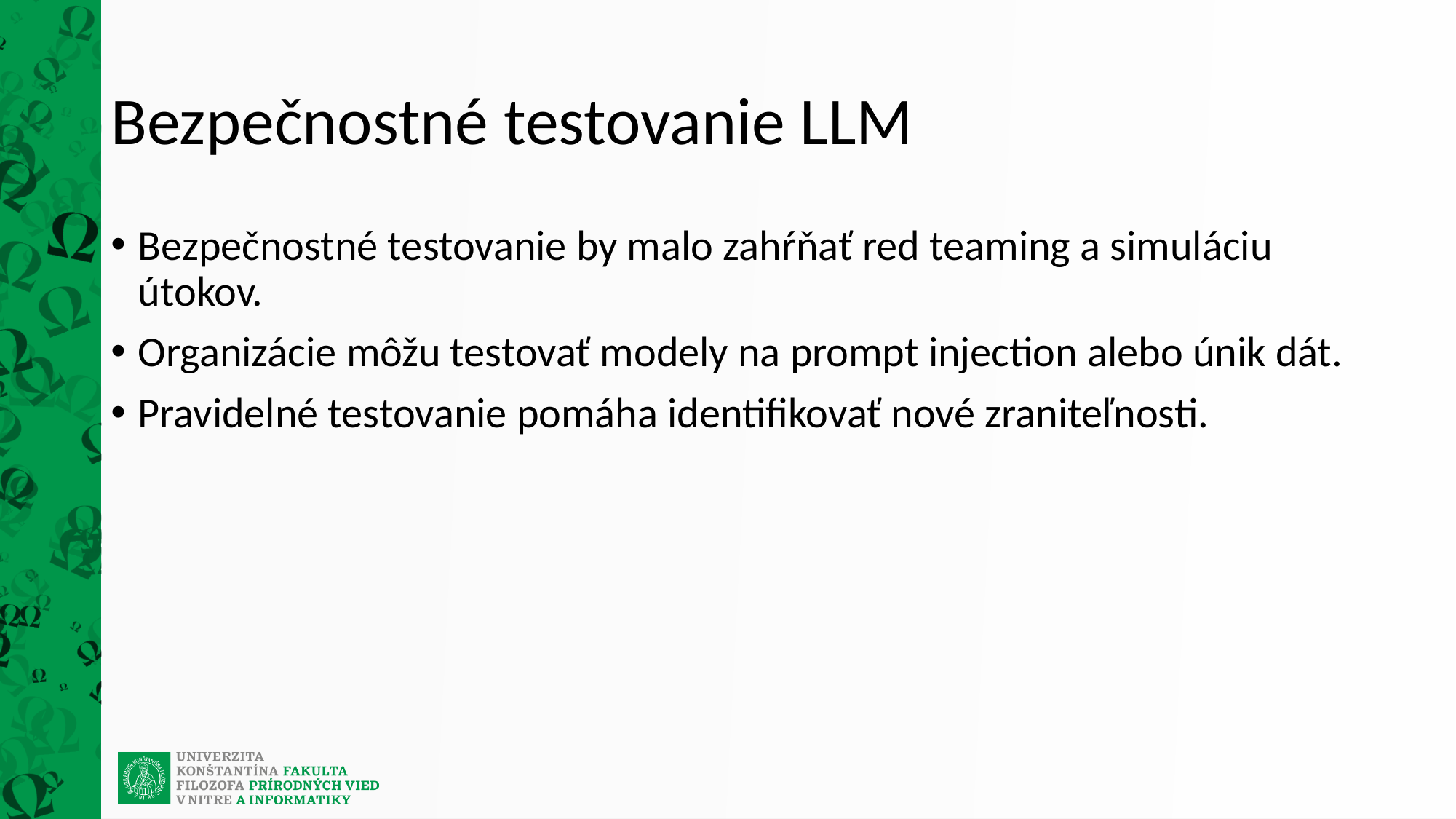

# Bezpečnostné testovanie LLM
Bezpečnostné testovanie by malo zahŕňať red teaming a simuláciu útokov.
Organizácie môžu testovať modely na prompt injection alebo únik dát.
Pravidelné testovanie pomáha identifikovať nové zraniteľnosti.